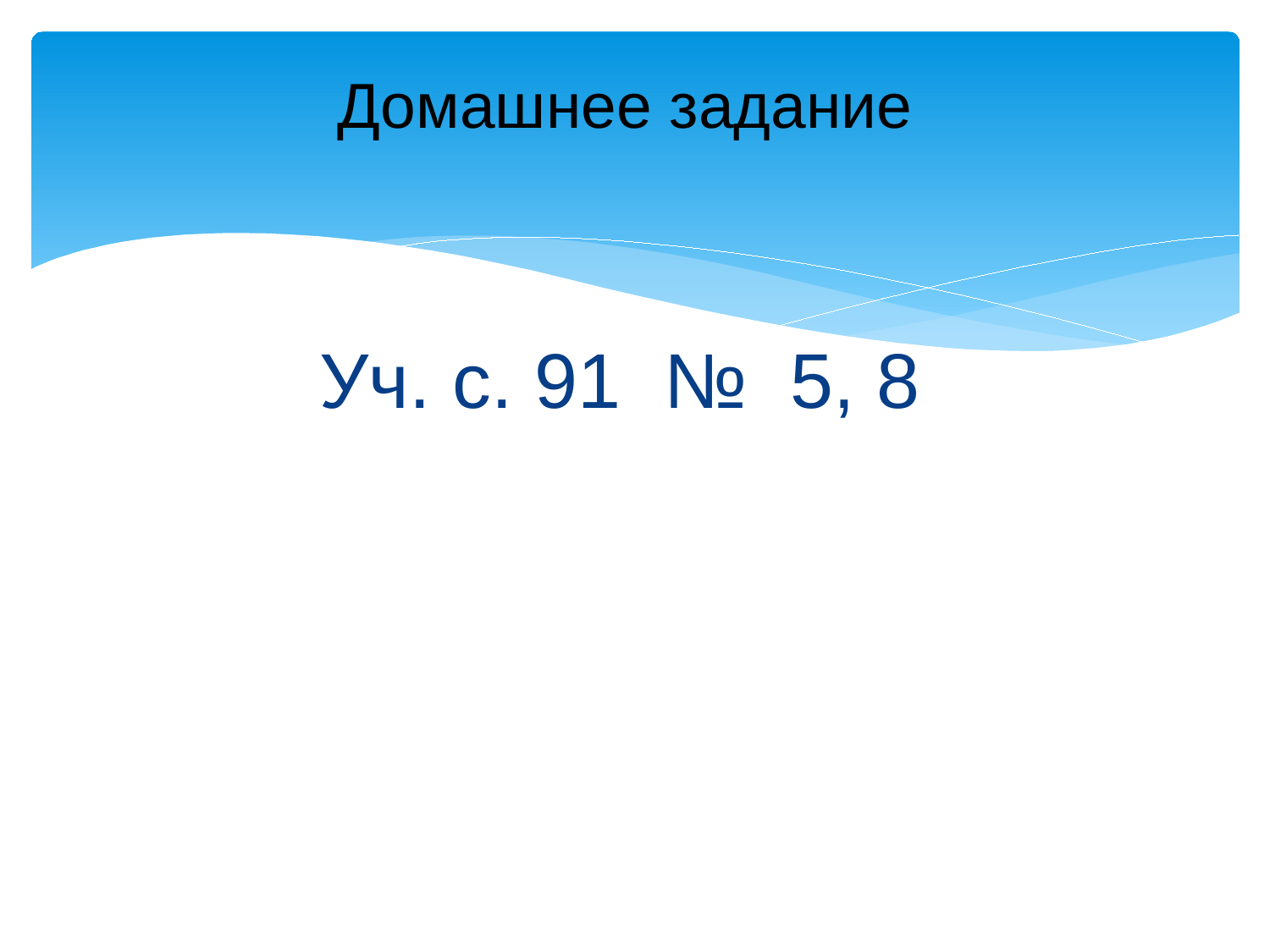

# Домашнее задание

Уч. с. 91  №  5, 8